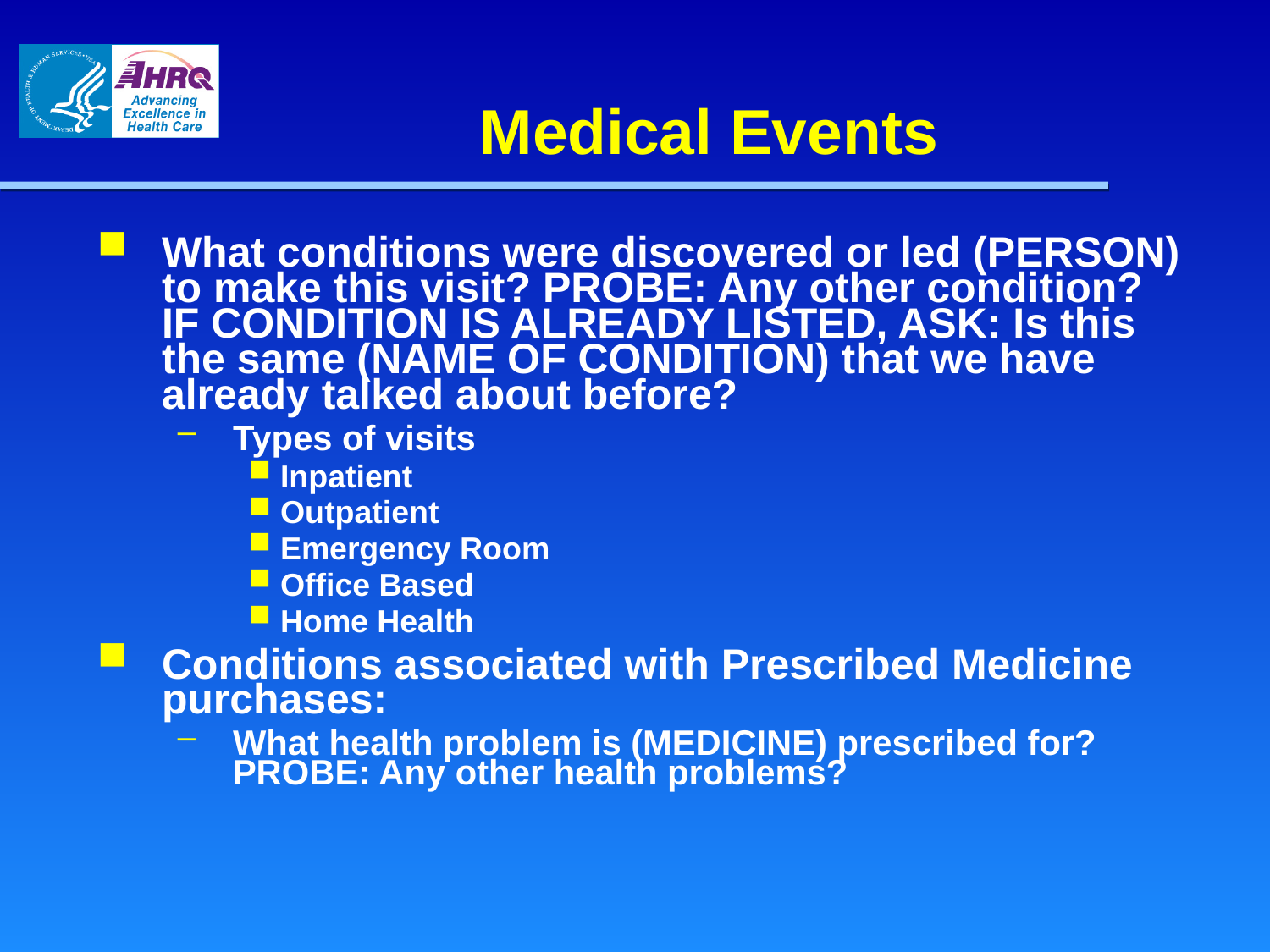

Medical Events
What conditions were discovered or led (PERSON) to make this visit? PROBE: Any other condition? IF CONDITION IS ALREADY LISTED, ASK: Is this the same (NAME OF CONDITION) that we have already talked about before?
Types of visits
 Inpatient
 Outpatient
 Emergency Room
 Office Based
 Home Health
Conditions associated with Prescribed Medicine purchases:
What health problem is (MEDICINE) prescribed for?  PROBE: Any other health problems?